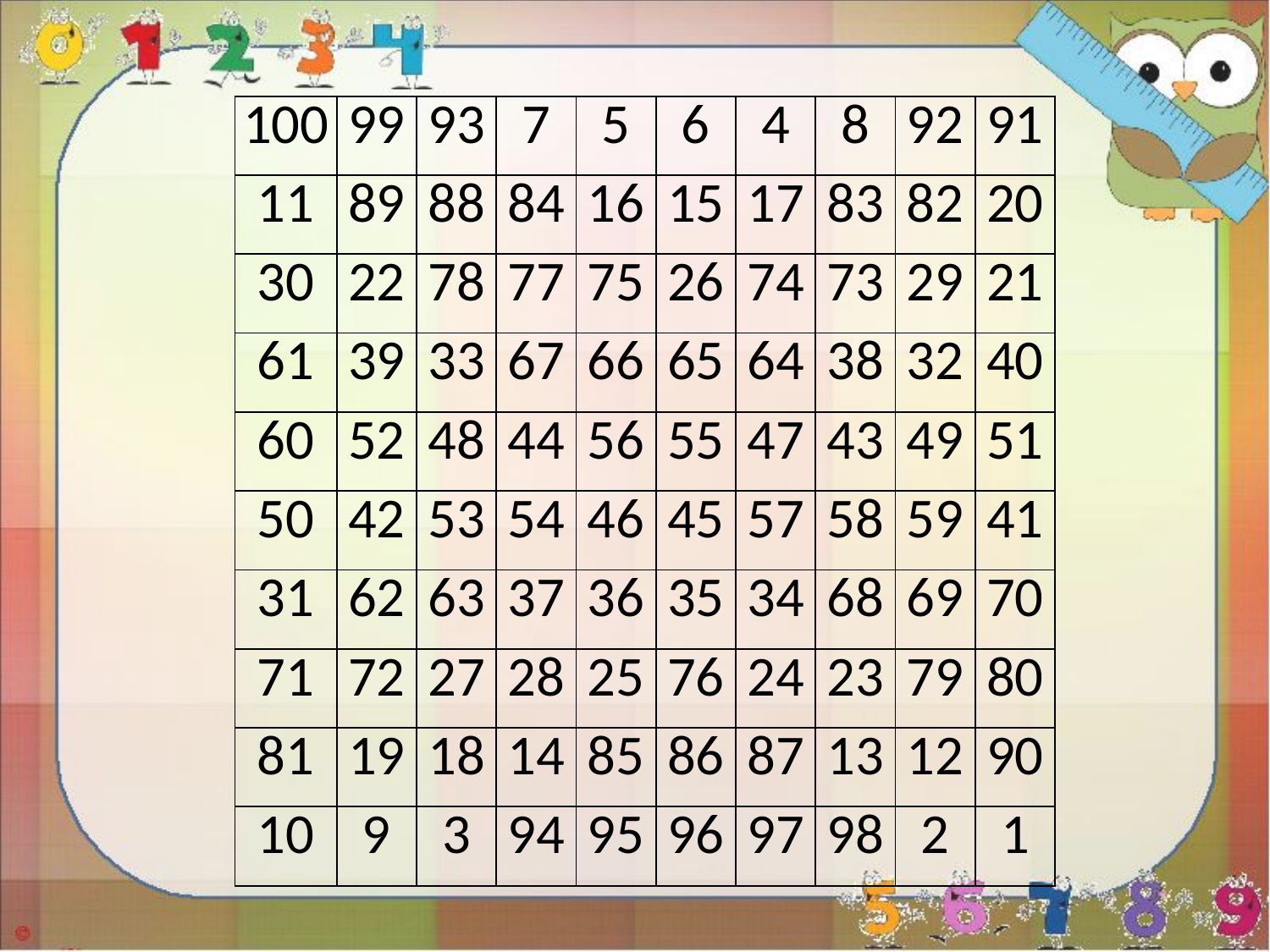

| 100 | 99 | 93 | 7 | 5 | 6 | 4 | 8 | 92 | 91 |
| --- | --- | --- | --- | --- | --- | --- | --- | --- | --- |
| 11 | 89 | 88 | 84 | 16 | 15 | 17 | 83 | 82 | 20 |
| 30 | 22 | 78 | 77 | 75 | 26 | 74 | 73 | 29 | 21 |
| 61 | 39 | 33 | 67 | 66 | 65 | 64 | 38 | 32 | 40 |
| 60 | 52 | 48 | 44 | 56 | 55 | 47 | 43 | 49 | 51 |
| 50 | 42 | 53 | 54 | 46 | 45 | 57 | 58 | 59 | 41 |
| 31 | 62 | 63 | 37 | 36 | 35 | 34 | 68 | 69 | 70 |
| 71 | 72 | 27 | 28 | 25 | 76 | 24 | 23 | 79 | 80 |
| 81 | 19 | 18 | 14 | 85 | 86 | 87 | 13 | 12 | 90 |
| 10 | 9 | 3 | 94 | 95 | 96 | 97 | 98 | 2 | 1 |